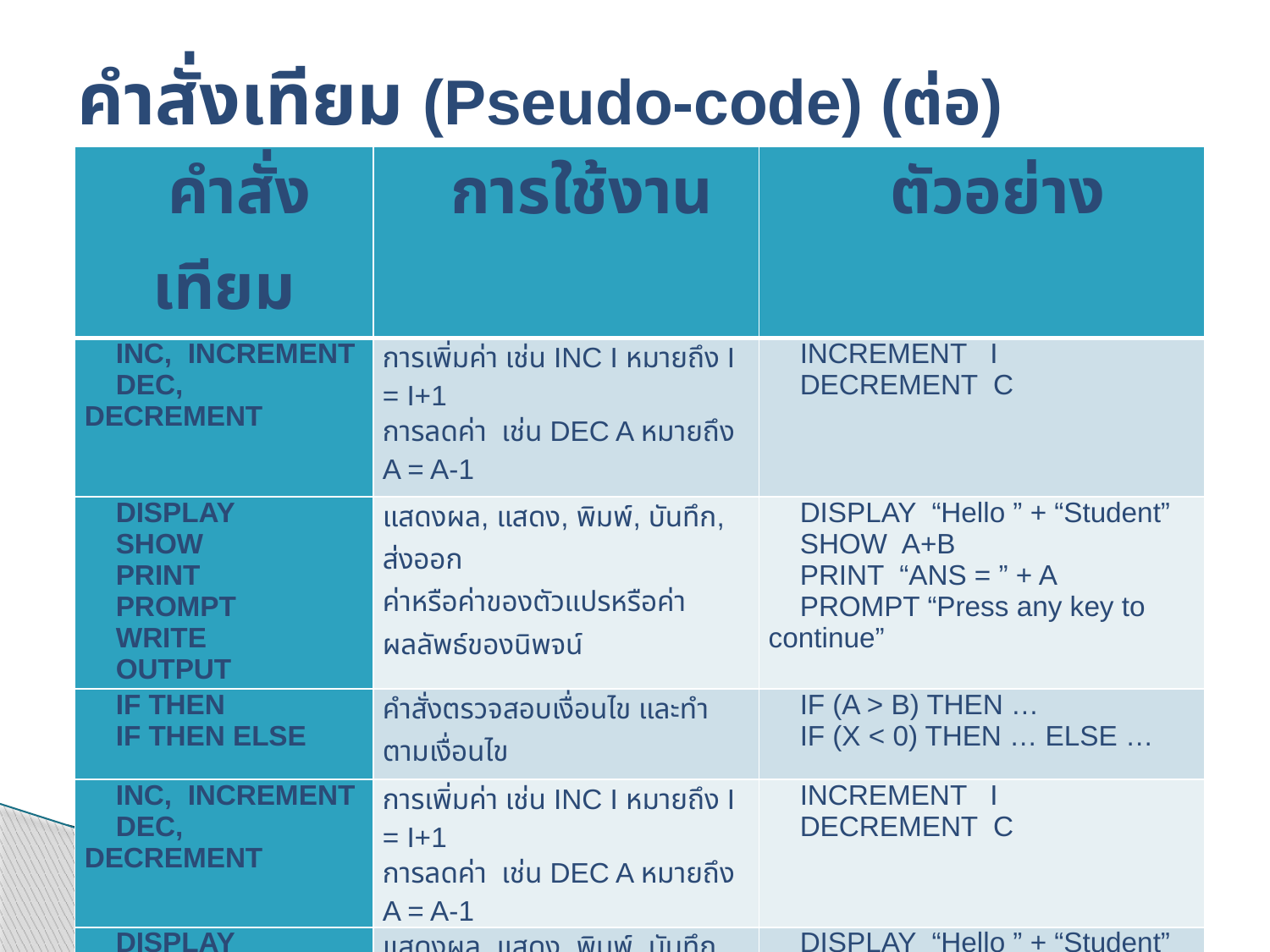

# คำสั่งเทียม (Pseudo-code) (ต่อ)
| คำสั่งเทียม | การใช้งาน | ตัวอย่าง |
| --- | --- | --- |
| INC, INCREMENT DEC, DECREMENT | การเพิ่มค่า เช่น INC I หมายถึง I = I+1 การลดค่า เช่น DEC A หมายถึง A = A-1 | INCREMENT I DECREMENT C |
| DISPLAY SHOW PRINT PROMPT WRITE OUTPUT | แสดงผล, แสดง, พิมพ์, บันทึก, ส่งออก ค่าหรือค่าของตัวแปรหรือค่าผลลัพธ์ของนิพจน์ | DISPLAY “Hello ” + “Student” SHOW A+B PRINT “ANS = ” + A PROMPT “Press any key to continue” |
| IF THEN IF THEN ELSE | คำสั่งตรวจสอบเงื่อนไข และทำตามเงื่อนไข | IF (A > B) THEN … IF (X < 0) THEN … ELSE … |
| INC, INCREMENT DEC, DECREMENT | การเพิ่มค่า เช่น INC I หมายถึง I = I+1 การลดค่า เช่น DEC A หมายถึง A = A-1 | INCREMENT I DECREMENT C |
| DISPLAY SHOW PRINT PROMPT WRITE OUTPUT | แสดงผล, แสดง, พิมพ์, บันทึก, ส่งออก ค่าหรือค่าของตัวแปรหรือค่าผลลัพธ์ของนิพจน์ | DISPLAY “Hello ” + “Student” SHOW A+B PRINT “ANS = ” + A PROMPT “Press any key to continue” |